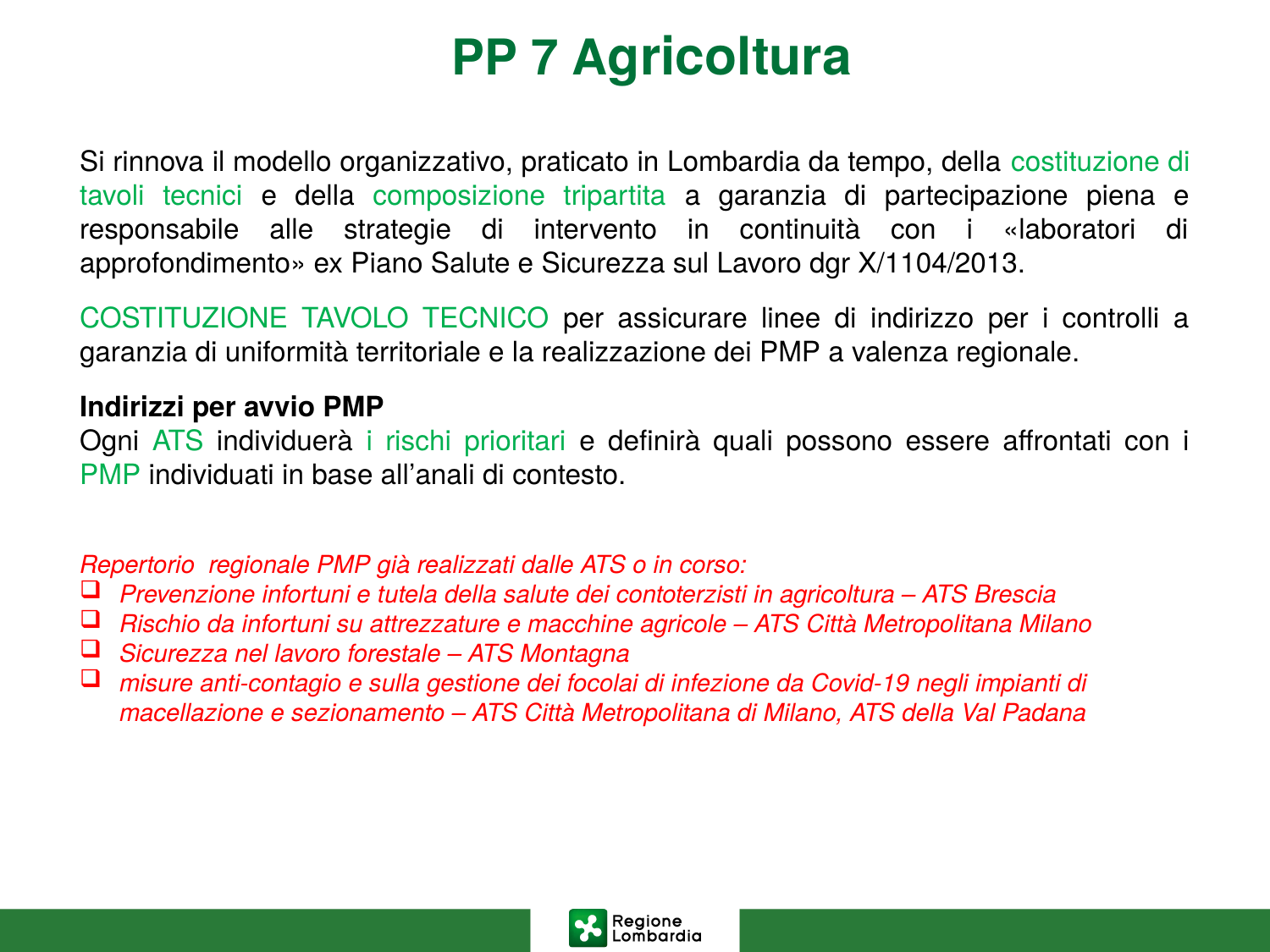

# PP 7 Agricoltura
Si rinnova il modello organizzativo, praticato in Lombardia da tempo, della costituzione di tavoli tecnici e della composizione tripartita a garanzia di partecipazione piena e responsabile alle strategie di intervento in continuità con i «laboratori di approfondimento» ex Piano Salute e Sicurezza sul Lavoro dgr X/1104/2013.

COSTITUZIONE TAVOLO TECNICO per assicurare linee di indirizzo per i controlli a garanzia di uniformità territoriale e la realizzazione dei PMP a valenza regionale.

Indirizzi per avvio PMP
Ogni ATS individuerà i rischi prioritari e definirà quali possono essere affrontati con i PMP individuati in base all’anali di contesto.

Repertorio  regionale PMP già realizzati dalle ATS o in corso:
Prevenzione infortuni e tutela della salute dei contoterzisti in agricoltura – ATS Brescia
Rischio da infortuni su attrezzature e macchine agricole – ATS Città Metropolitana Milano
Sicurezza nel lavoro forestale – ATS Montagna
misure anti-contagio e sulla gestione dei focolai di infezione da Covid-19 negli impianti di macellazione e sezionamento – ATS Città Metropolitana di Milano, ATS della Val Padana